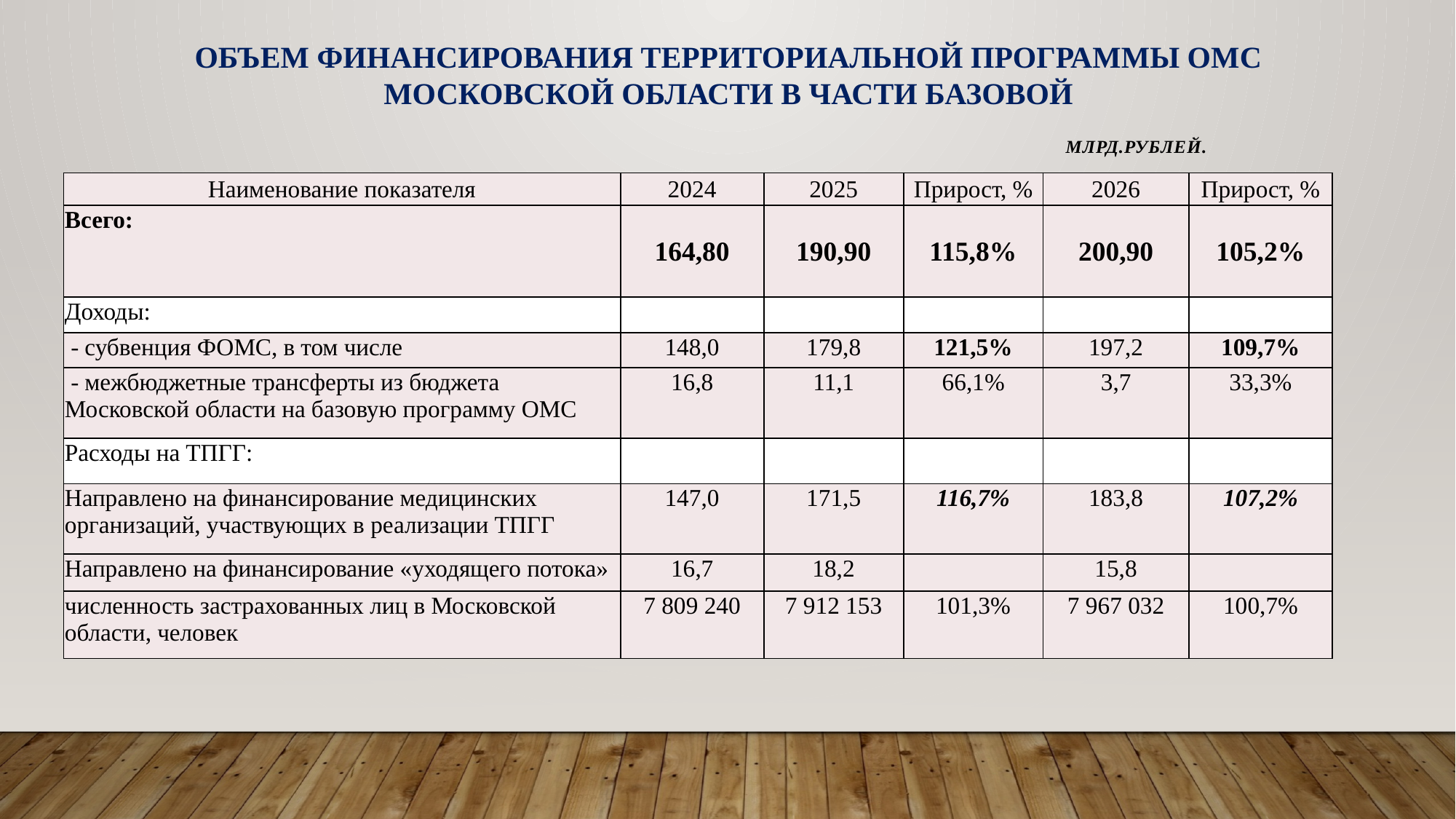

ОБЪЕМ ФИНАНСИРОВАНИЯ ТЕРРИТОРИАЛЬНОЙ ПРОГРАММЫ омс Московской области в части базовой
МЛРД.РУБЛЕЙ.
| Наименование показателя | 2024 | 2025 | Прирост, % | 2026 | Прирост, % |
| --- | --- | --- | --- | --- | --- |
| Всего: | 164,80 | 190,90 | 115,8% | 200,90 | 105,2% |
| Доходы: |  |  |  |  |  |
| - субвенция ФОМС, в том числе | 148,0 | 179,8 | 121,5% | 197,2 | 109,7% |
| - межбюджетные трансферты из бюджета Московской области на базовую программу ОМС | 16,8 | 11,1 | 66,1% | 3,7 | 33,3% |
| Расходы на ТПГГ: |  |  |  |  |  |
| Направлено на финансирование медицинских организаций, участвующих в реализации ТПГГ | 147,0 | 171,5 | 116,7% | 183,8 | 107,2% |
| Направлено на финансирование «уходящего потока» | 16,7 | 18,2 |  | 15,8 |  |
| численность застрахованных лиц в Московской области, человек | 7 809 240 | 7 912 153 | 101,3% | 7 967 032 | 100,7% |